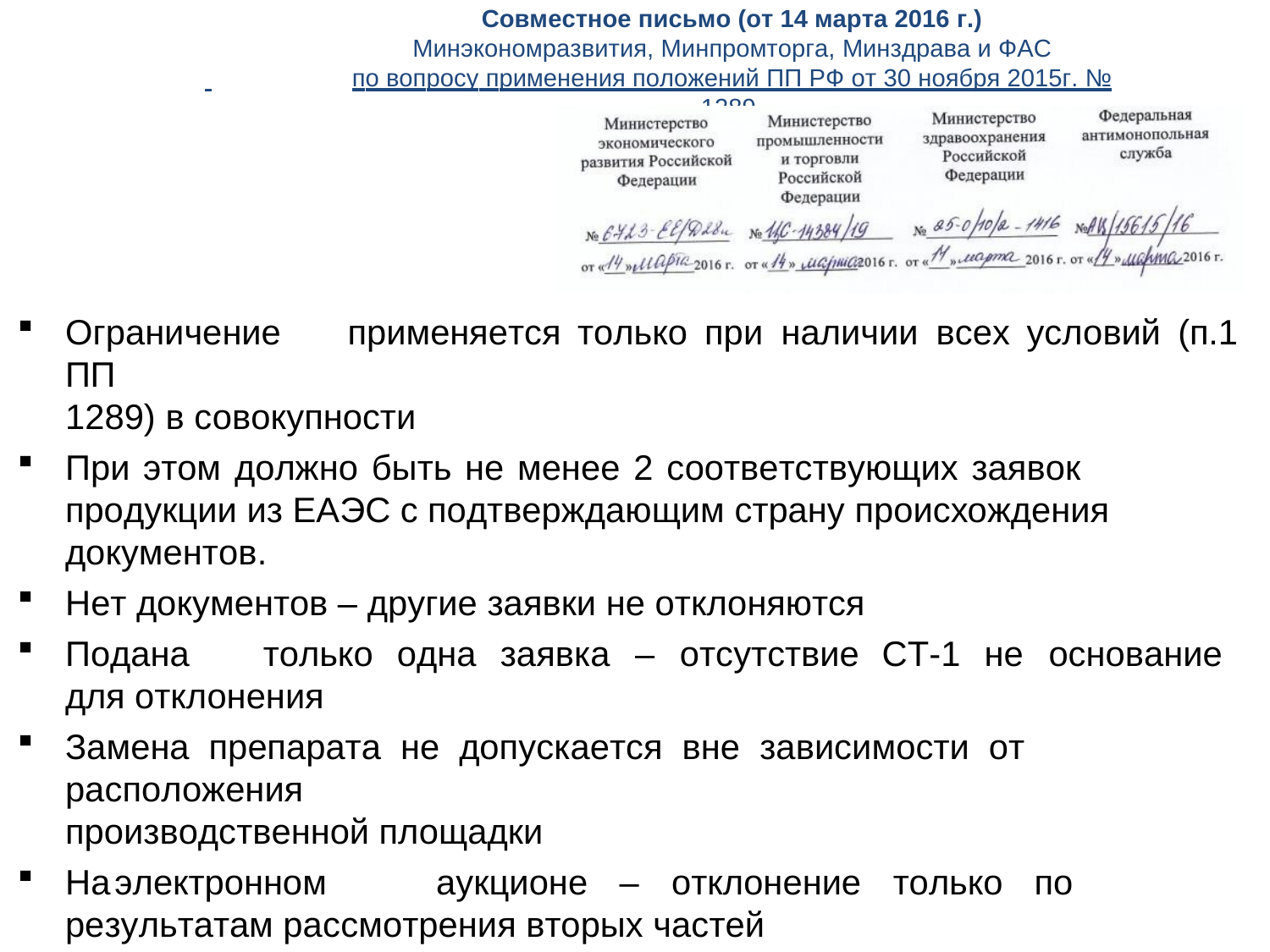

Совместное письмо (от 14 марта 2016 г.)
Минэкономразвития, Минпромторга, Минздрава и ФАС
по вопросу применения положений ПП РФ от 30 ноября 2015г. № 1289

Ограничение	применяется	только	при	наличии	всех	условий	(п.1	ПП
1289) в совокупности
При этом должно быть не менее 2 соответствующих заявок продукции из ЕАЭС с подтверждающим страну происхождения документов.
Нет документов – другие заявки не отклоняются
Подана	только	одна	заявка	–	отсутствие	СТ-1	не	основание	для отклонения
Замена  препарата  не  допускается  вне  зависимости  от  расположения
производственной площадки
На	электронном	аукционе	–	отклонение	только	по	результатам рассмотрения вторых частей